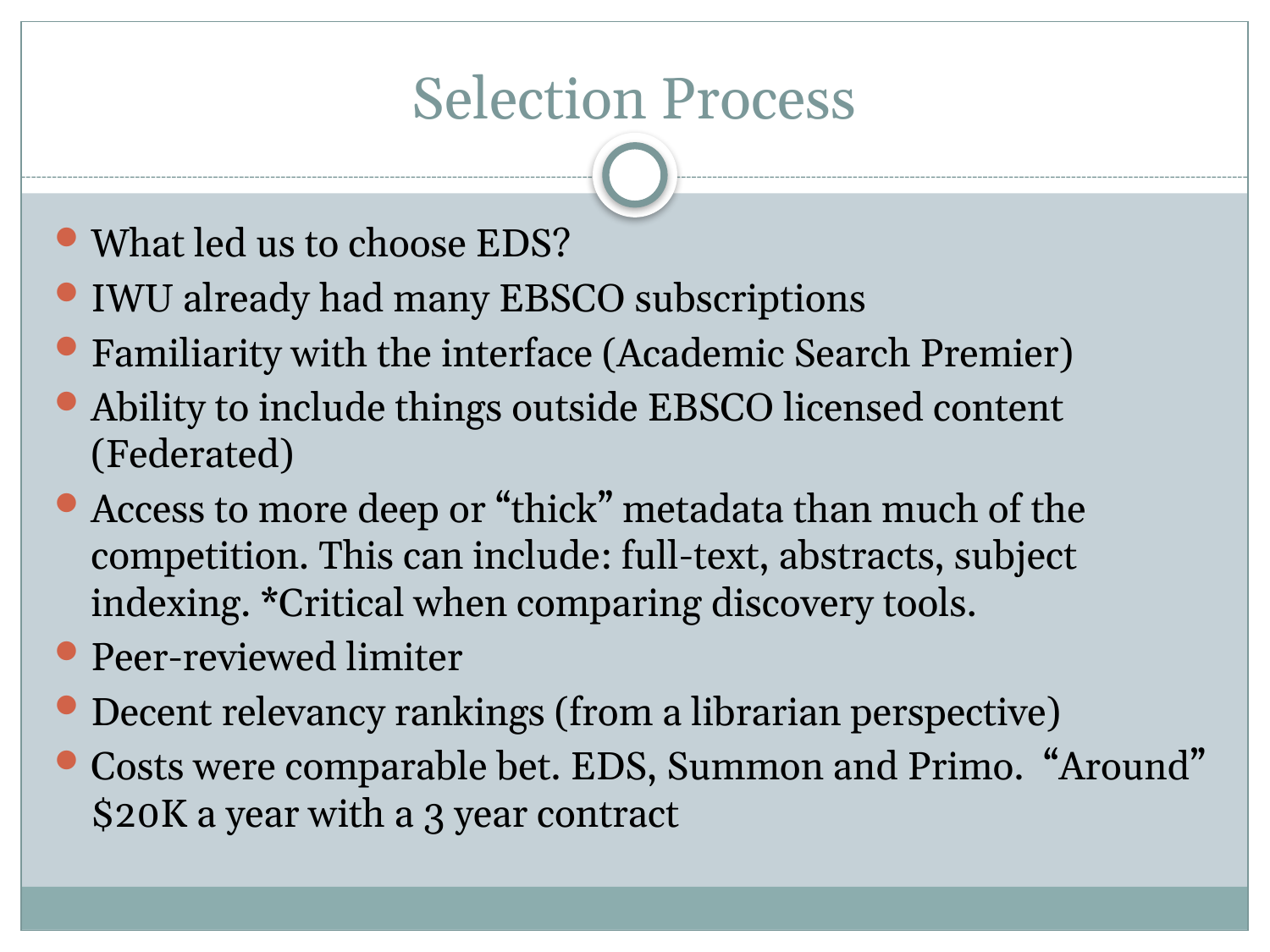

# Selection Process
What led us to choose EDS?
IWU already had many EBSCO subscriptions
Familiarity with the interface (Academic Search Premier)
Ability to include things outside EBSCO licensed content (Federated)
Access to more deep or “thick” metadata than much of the competition. This can include: full-text, abstracts, subject indexing. *Critical when comparing discovery tools.
Peer-reviewed limiter
Decent relevancy rankings (from a librarian perspective)
Costs were comparable bet. EDS, Summon and Primo.  “Around” $20K a year with a 3 year contract